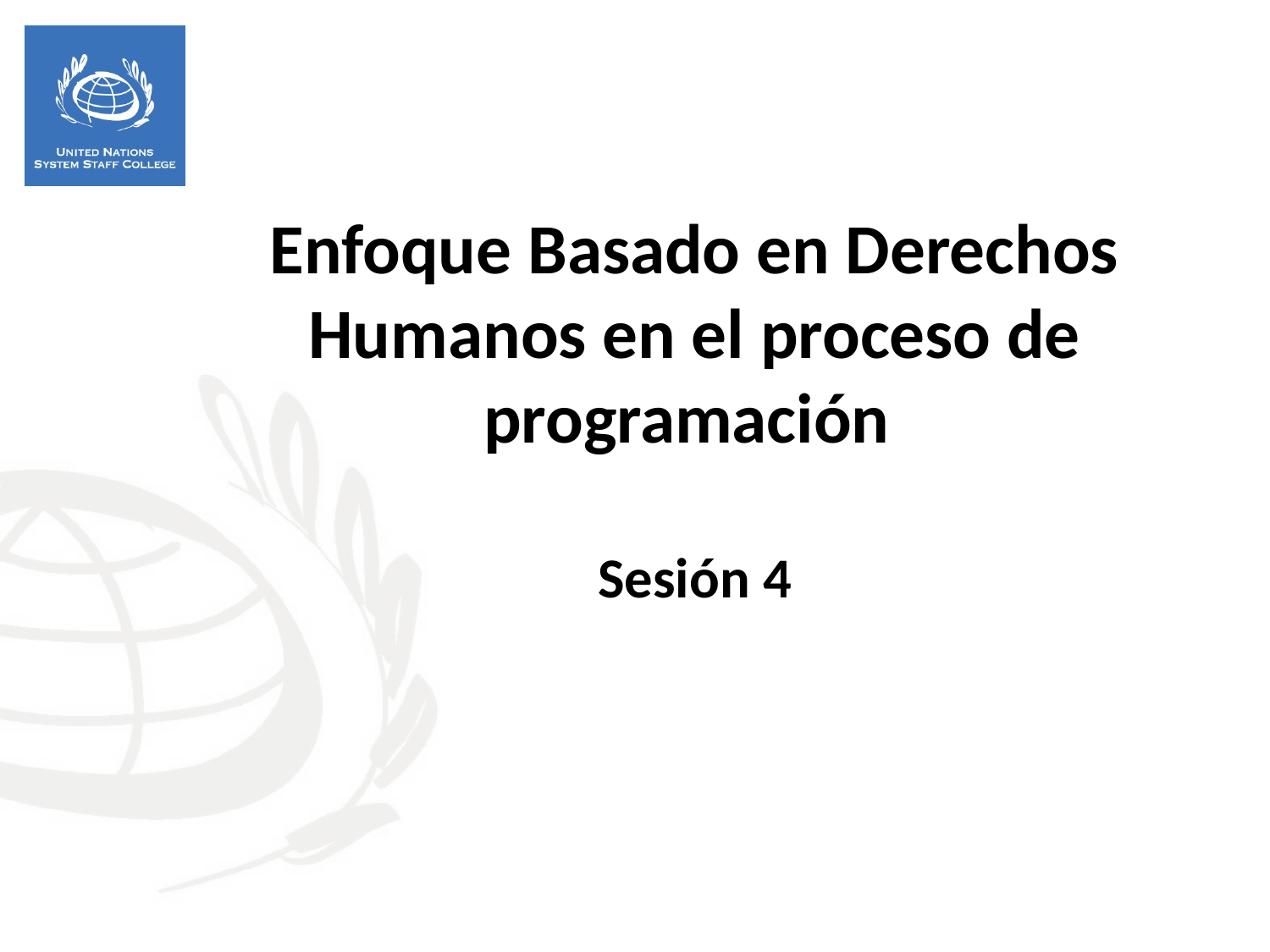

Enfoque Basado en Derechos Humanos en el proceso de programación
Sesión 4